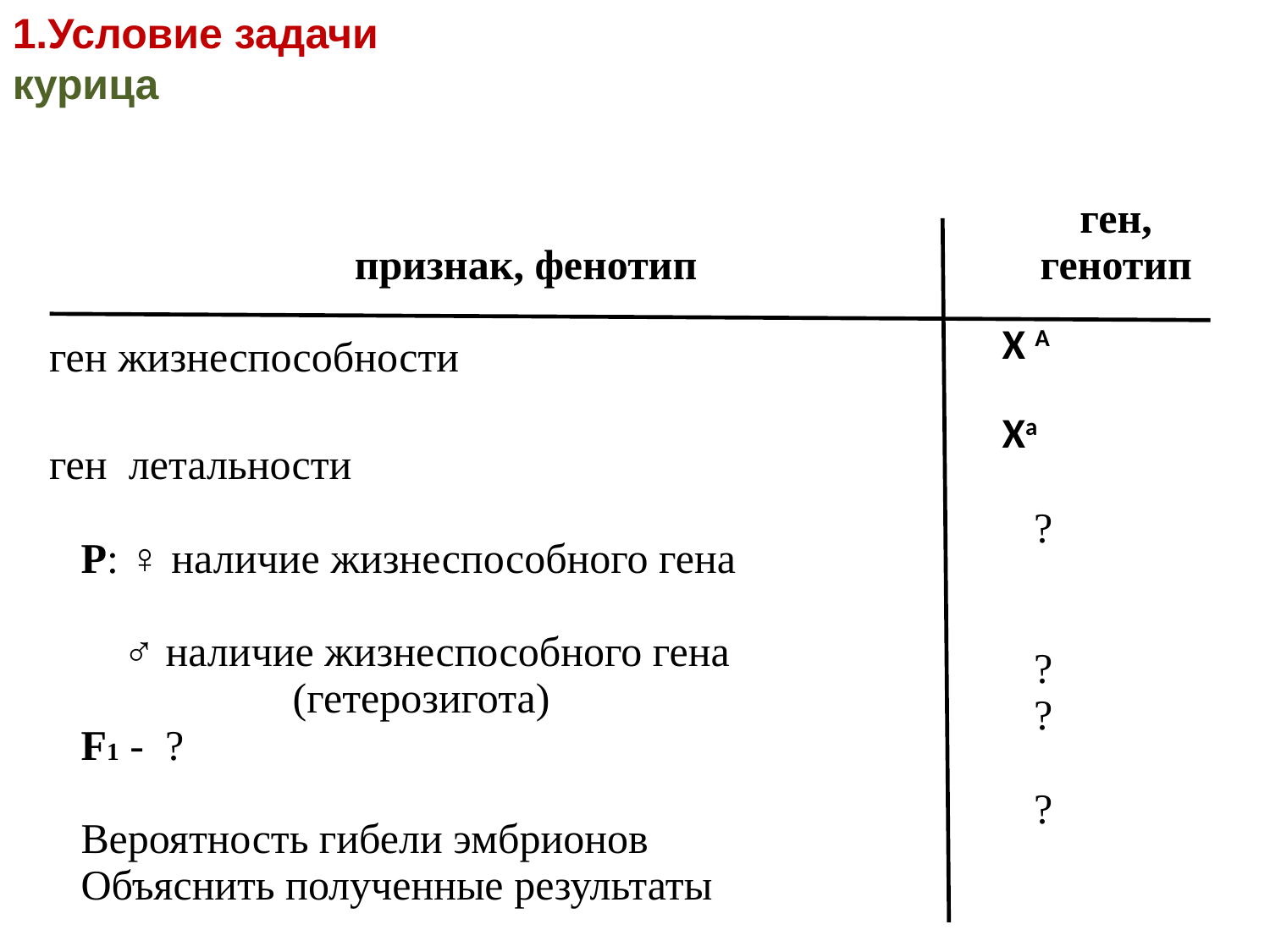

1.Условие задачи
курица

| признак, фенотип | ген, генотип |
| --- | --- |
| ген жизнеспособности ген летальности Р: ♀ наличие жизнеспособного гена ♂ наличие жизнеспособного гена (гетерозигота) F1 - ? Вероятность гибели эмбрионов Объяснить полученные результаты | Х А Ха ? ? ? ? |